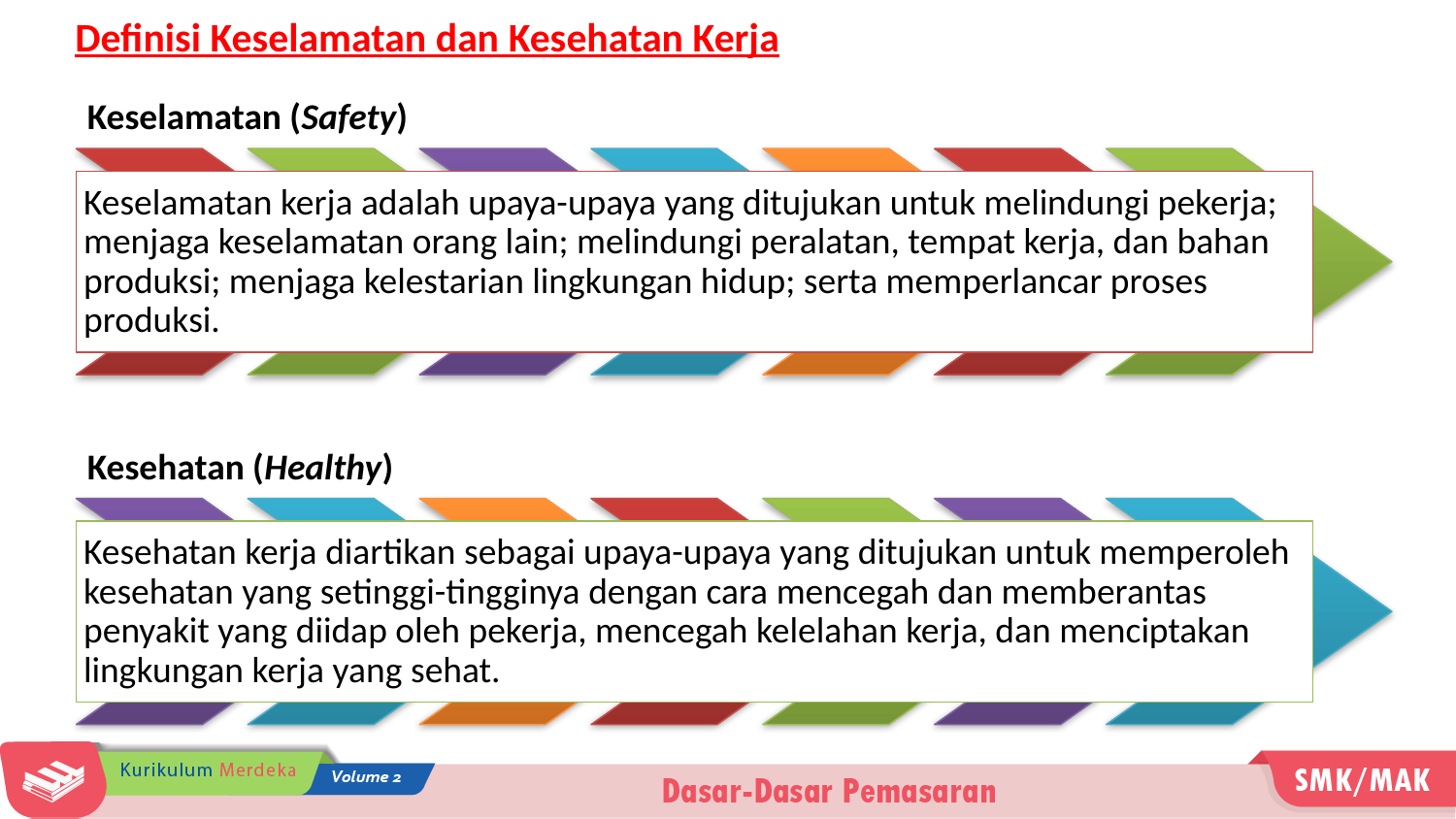

Definisi Keselamatan dan Kesehatan Kerja
Keselamatan (Safety)
Keselamatan kerja adalah upaya-upaya yang ditujukan untuk melindungi pekerja; menjaga keselamatan orang lain; melindungi peralatan, tempat kerja, dan bahan produksi; menjaga kelestarian lingkungan hidup; serta memperlancar proses produksi.
Kesehatan (Healthy)
Kesehatan kerja diartikan sebagai upaya-upaya yang ditujukan untuk memperoleh kesehatan yang setinggi-tingginya dengan cara mencegah dan memberantas penyakit yang diidap oleh pekerja, mencegah kelelahan kerja, dan menciptakan lingkungan kerja yang sehat.